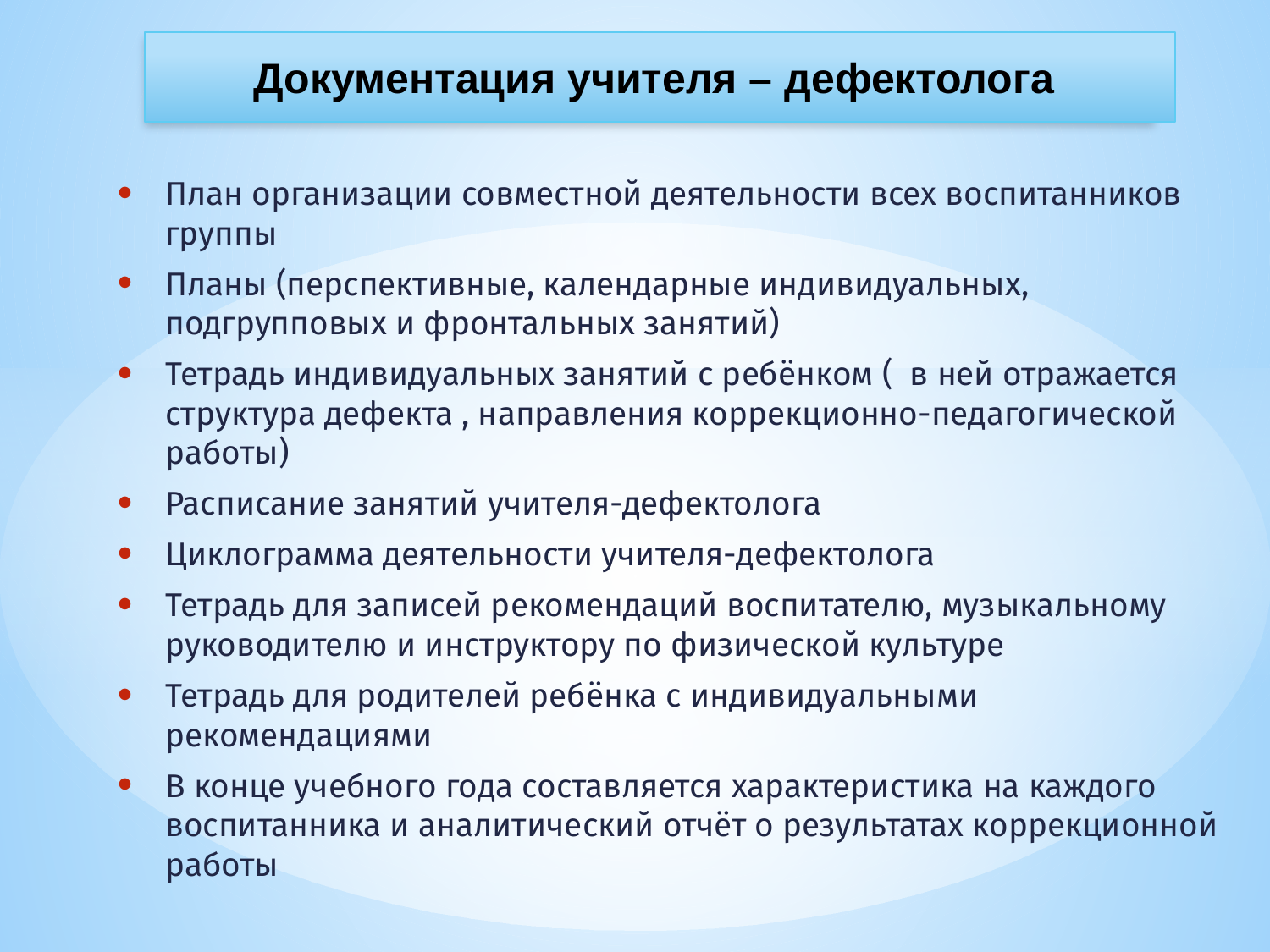

Документация учителя – дефектолога

План организации совместной деятельности всех воспитанников группы
Планы (перспективные, календарные индивидуальных, подгрупповых и фронтальных занятий)
Тетрадь индивидуальных занятий с ребёнком (  в ней отражается структура дефекта , направления коррекционно-педагогической работы)
Расписание занятий учителя-дефектолога
Циклограмма деятельности учителя-дефектолога
Тетрадь для записей рекомендаций воспитателю, музыкальному руководителю и инструктору по физической культуре
Тетрадь для родителей ребёнка с индивидуальными рекомендациями
В конце учебного года составляется характеристика на каждого воспитанника и аналитический отчёт о результатах коррекционной работы